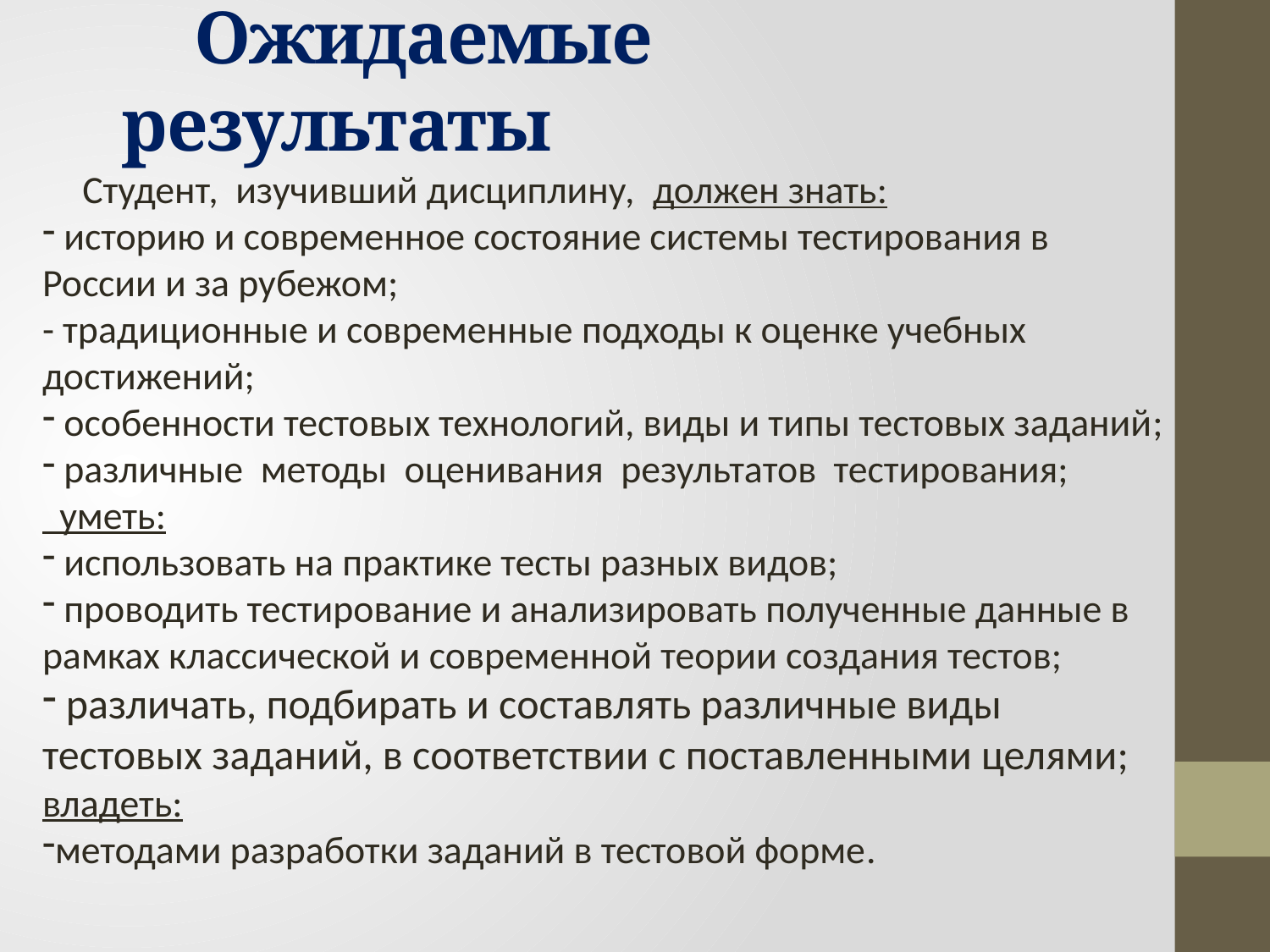

# Ожидаемые результаты
     Студент,  изучивший дисциплину,  должен знать:
 историю и современное состояние системы тестирования в России и за рубежом;
- традиционные и современные подходы к оценке учебных достижений;
 особенности тестовых технологий, виды и типы тестовых заданий;
 различные  методы  оценивания  результатов  тестирования;
  уметь:
 использовать на практике тесты разных видов;
 проводить тестирование и анализировать полученные данные в рамках классической и современной теории создания тестов;
 различать, подбирать и составлять различные виды тестовых заданий, в соответствии с поставленными целями;
владеть:
методами разработки заданий в тестовой форме.